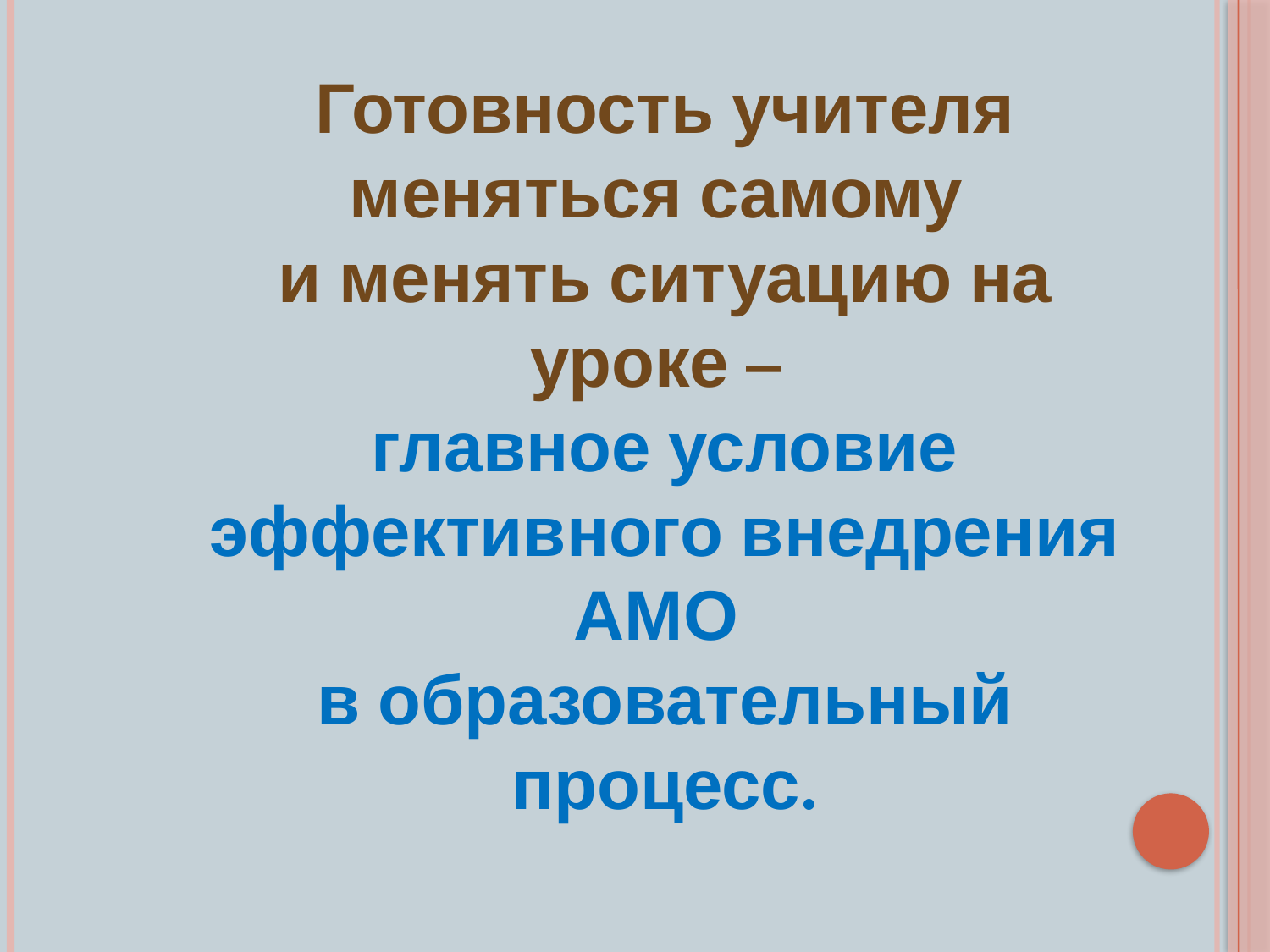

Готовность учителя меняться самому
и менять ситуацию на уроке –
главное условие эффективного внедрения АМО
в образовательный процесс.